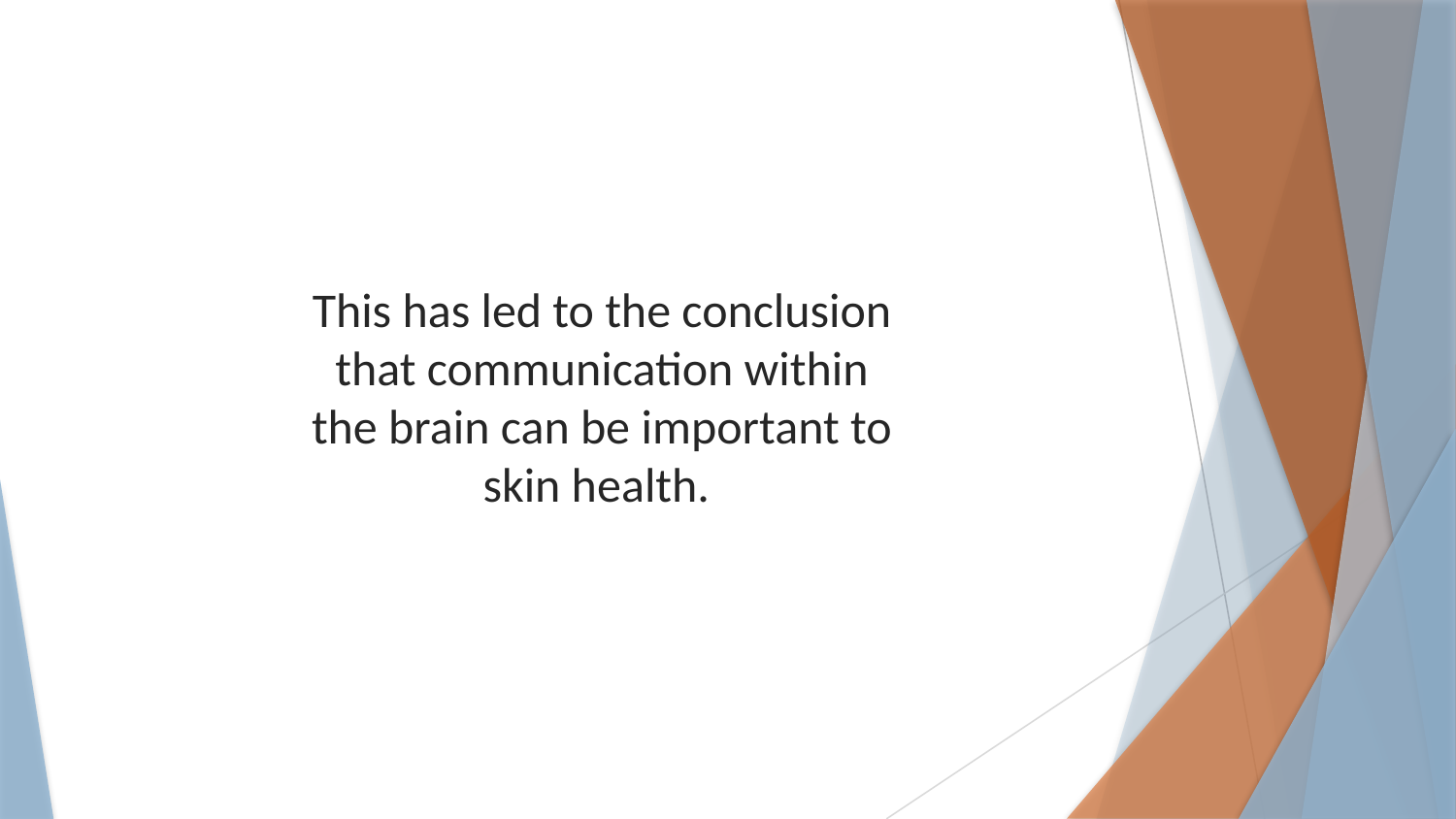

This has led to the conclusion that communication within the brain can be important to skin health.